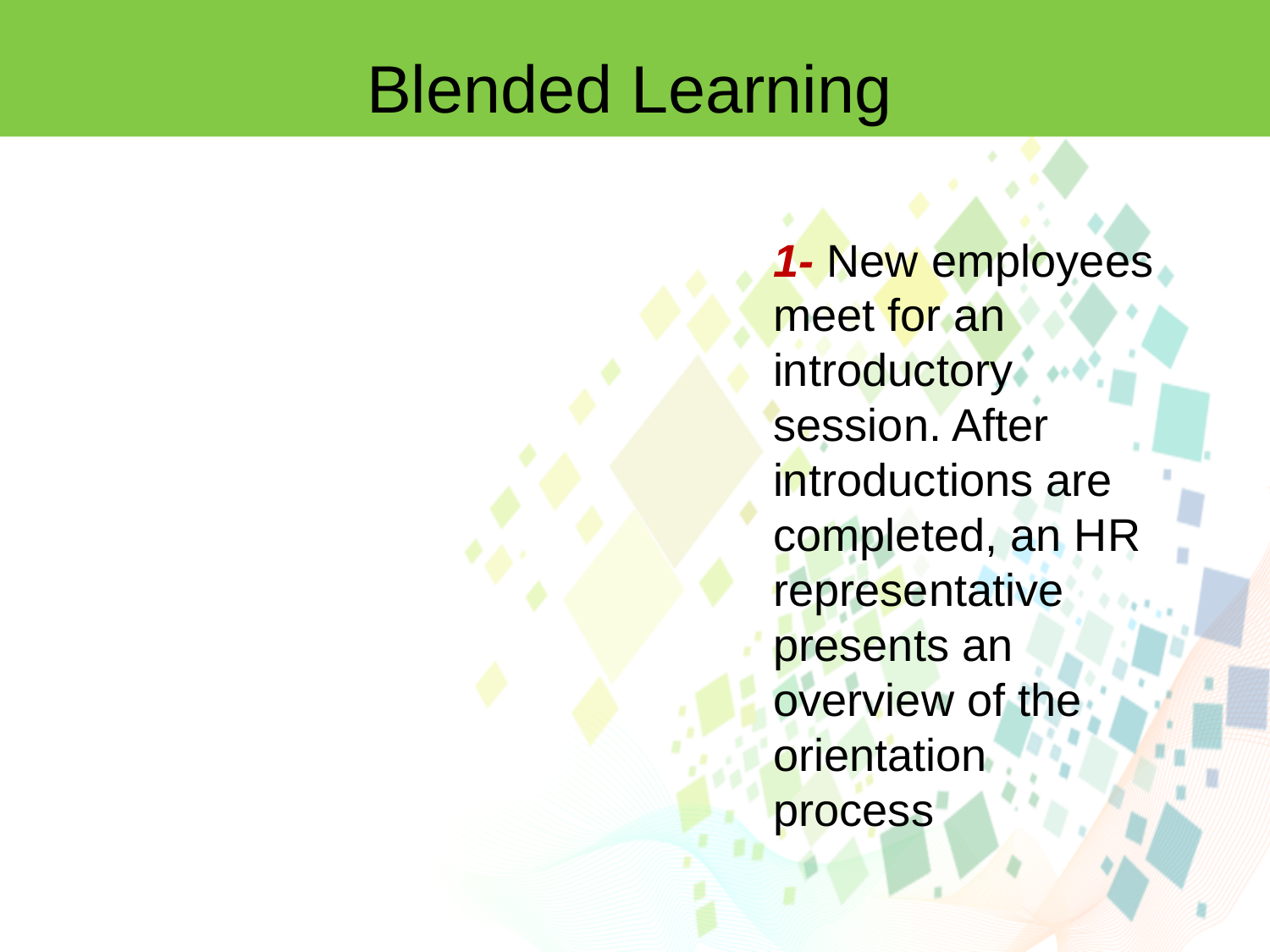

Blended Learning
1- New employees meet for an introductory session. After introductions are
completed, an HR representative presents an overview of the orientation process